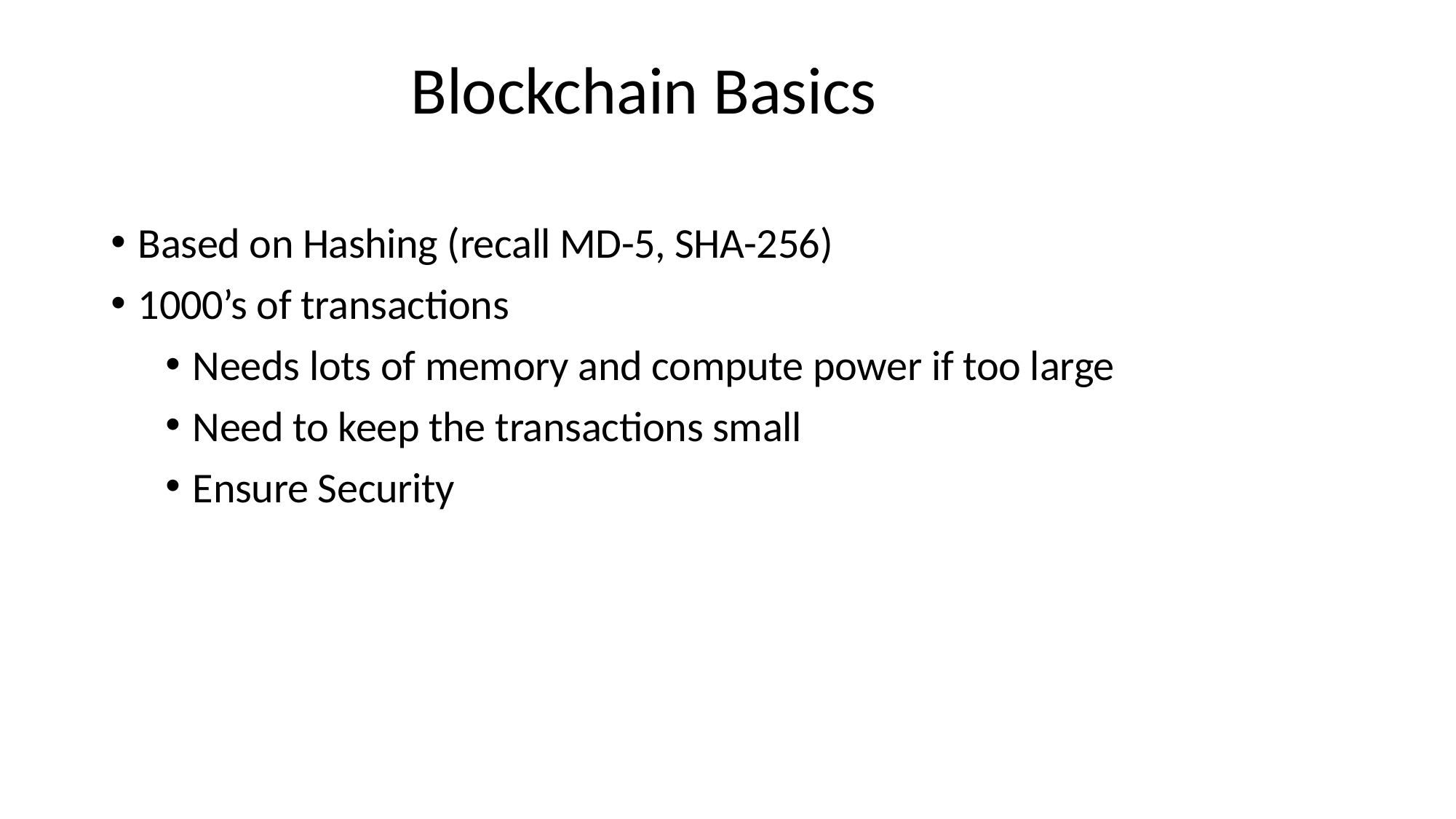

# Blockchain Basics
Based on Hashing (recall MD-5, SHA-256)
1000’s of transactions
Needs lots of memory and compute power if too large
Need to keep the transactions small
Ensure Security